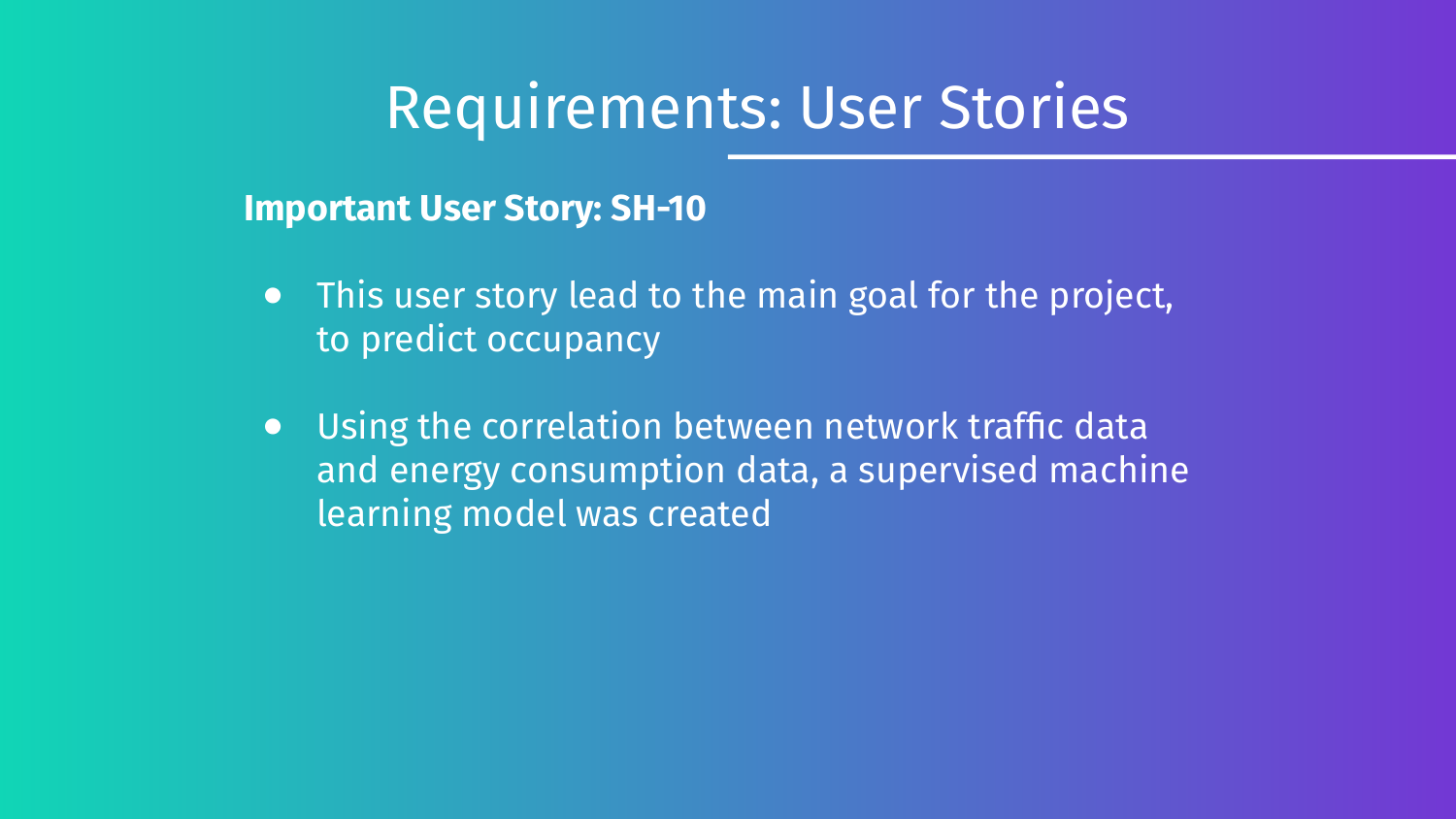

# Requirements: User Stories
Important User Story: SH-10

This user story lead to the main goal for the project, to predict occupancy

Using the correlation between network traffic data and energy consumption data, a supervised machine learning model was created